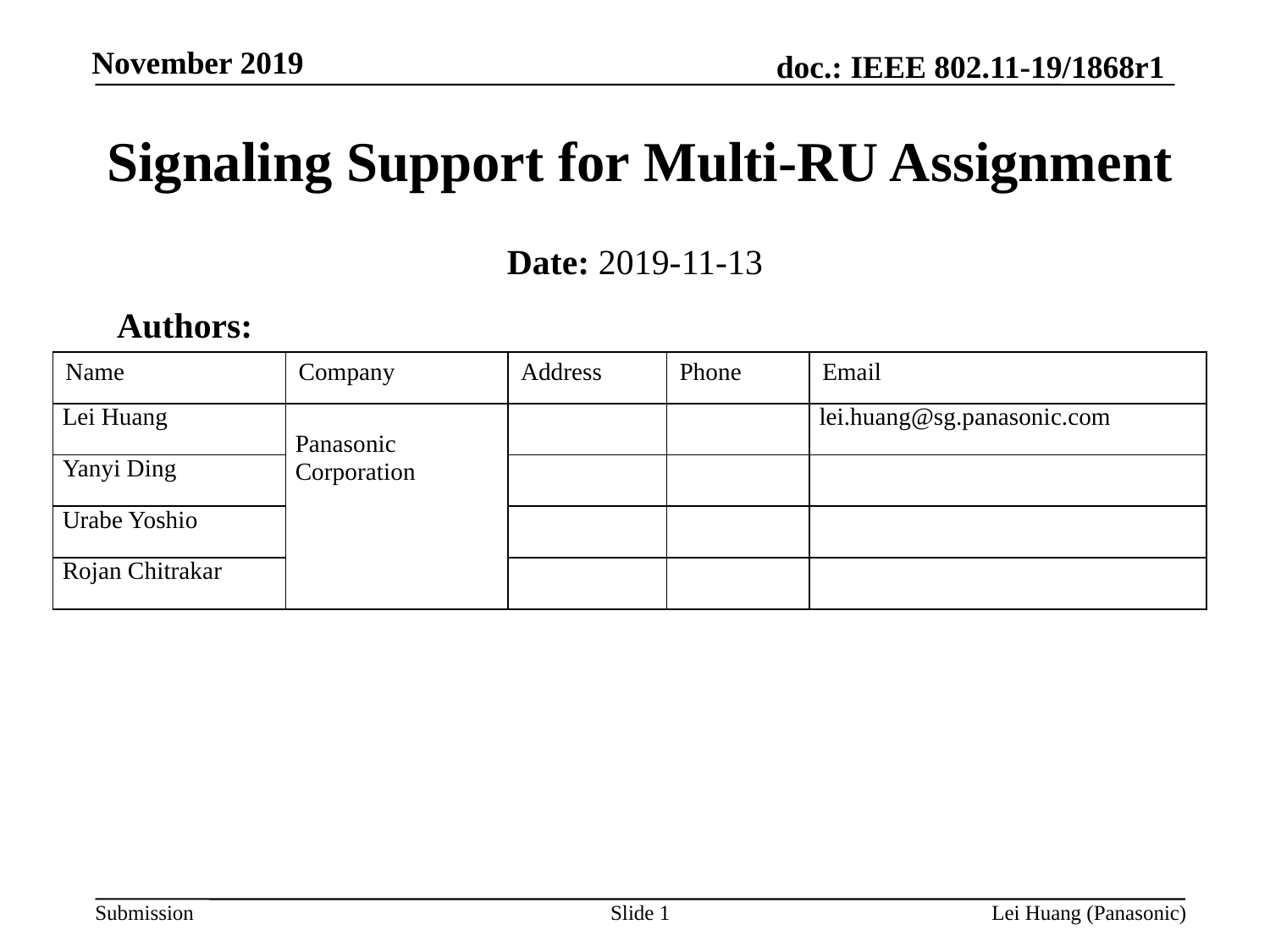

# Signaling Support for Multi-RU Assignment
Date: 2019-11-13
 Authors:
| Name | Company | Address | Phone | Email |
| --- | --- | --- | --- | --- |
| Lei Huang | Panasonic Corporation |  |  | lei.huang@sg.panasonic.com |
| Yanyi Ding |  |  |  |  |
| Urabe Yoshio |  |  |  |  |
| Rojan Chitrakar |  |  |  |  |
Slide 1
Lei Huang (Panasonic)